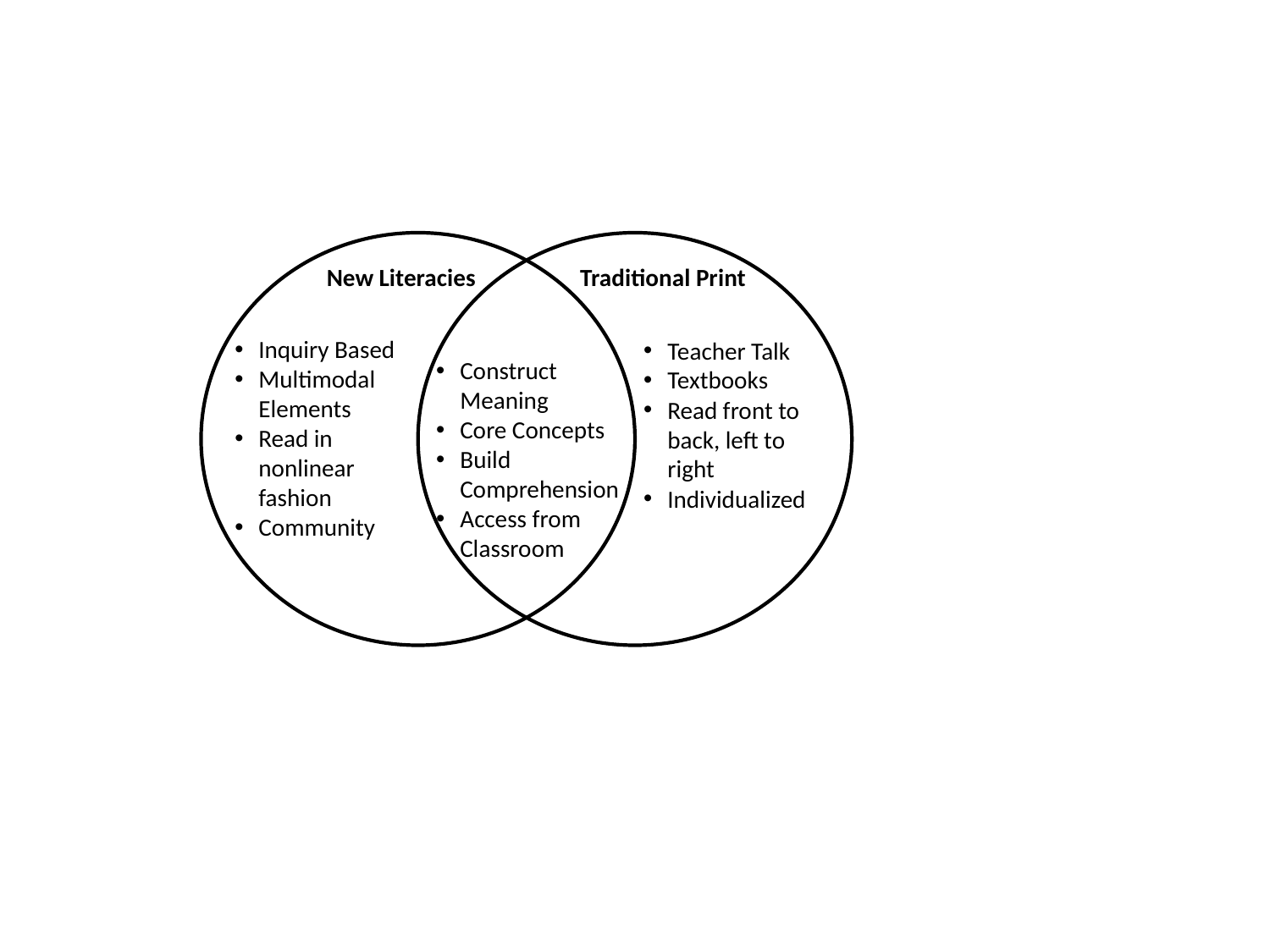

New Literacies                   Traditional Print
Inquiry Based
Multimodal Elements
Read in nonlinear fashion
Community
Teacher Talk
Textbooks
Read front to back, left to right
Individualized
Construct Meaning
Core Concepts
Build Comprehension
Access from Classroom